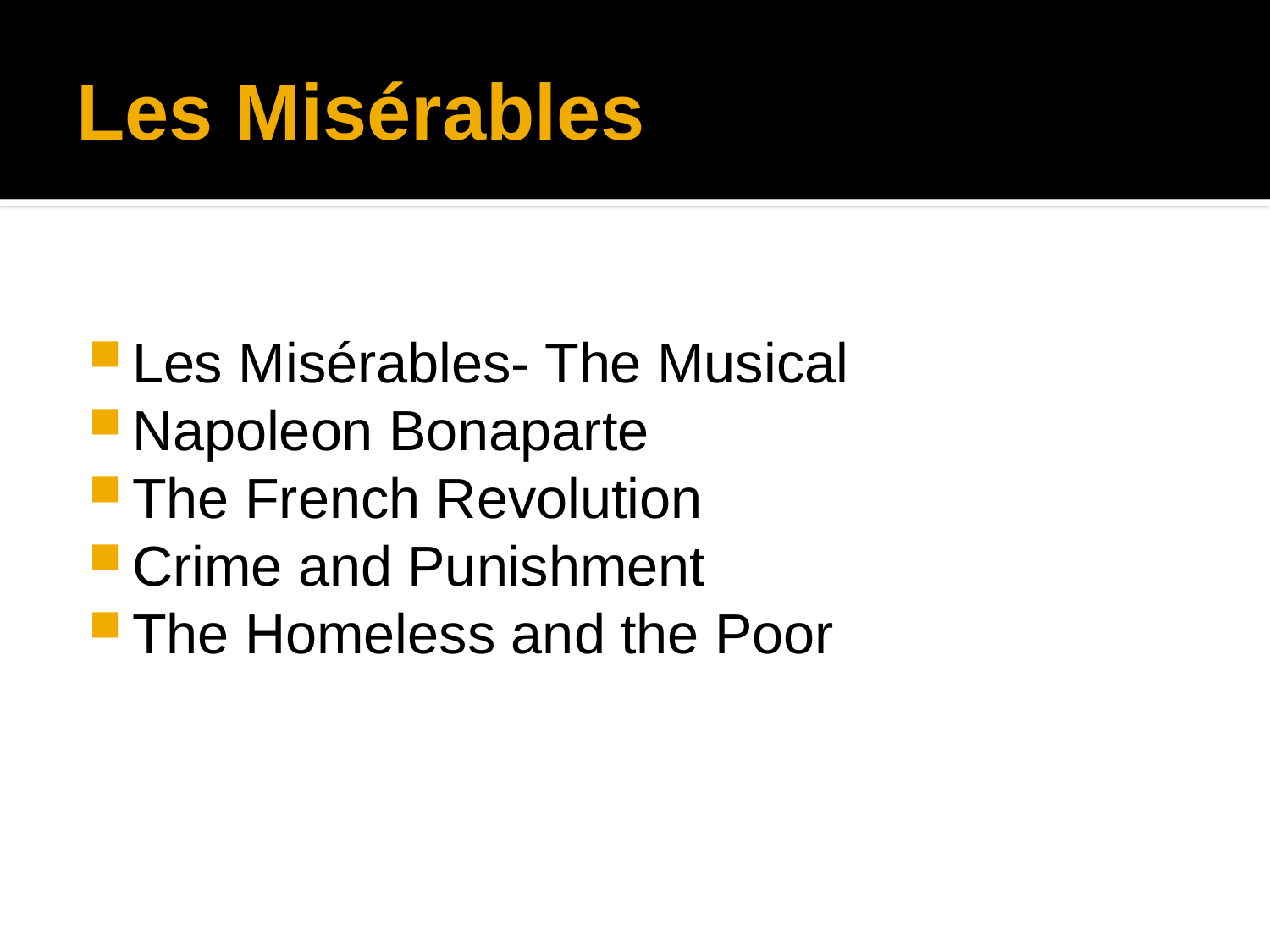

# Les Misérables

Les Misérables- The Musical
Napoleon Bonaparte
The French Revolution
Crime and Punishment
The Homeless and the Poor